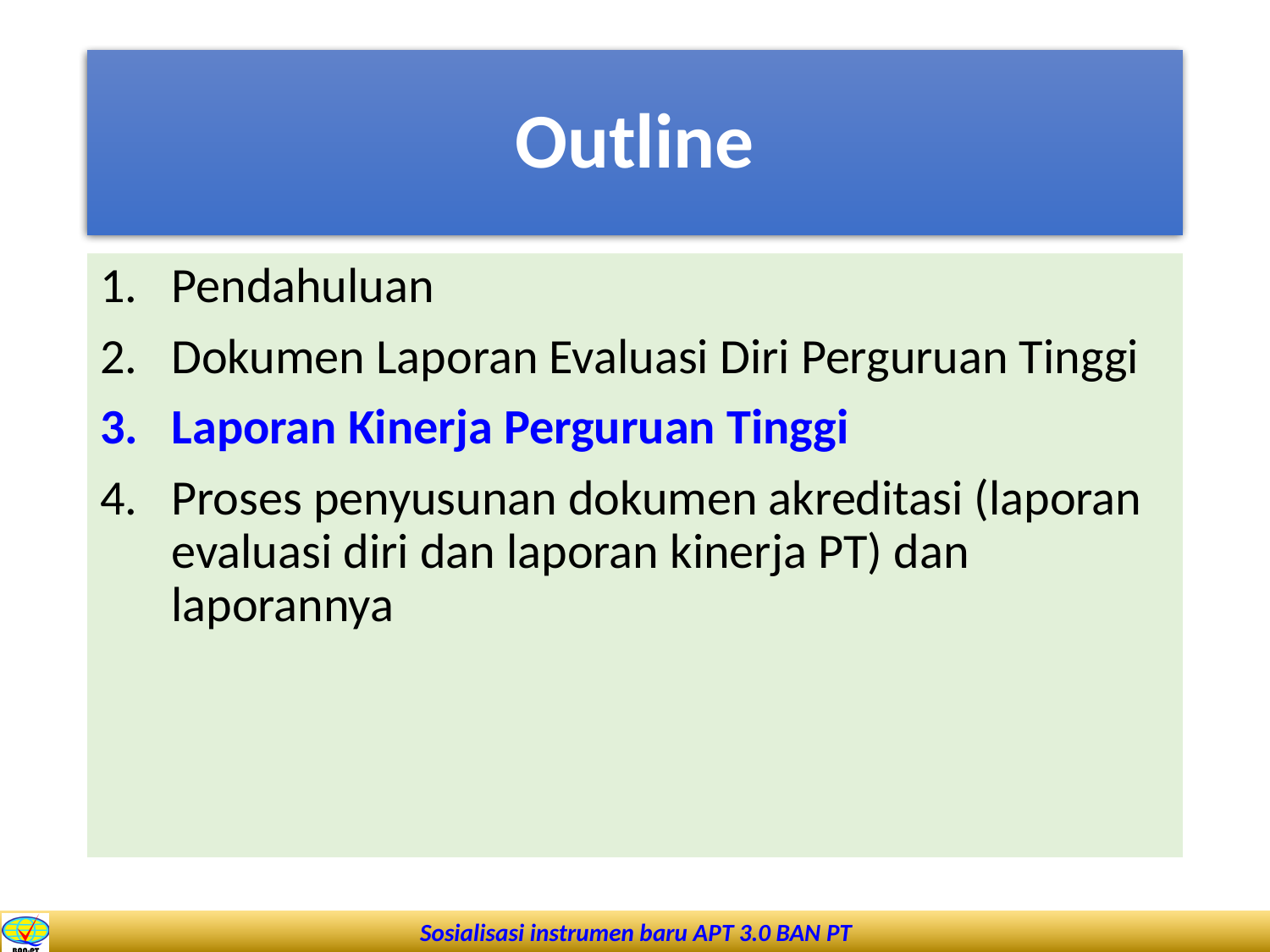

# Outline
Pendahuluan
Dokumen Laporan Evaluasi Diri Perguruan Tinggi
Laporan Kinerja Perguruan Tinggi
Proses penyusunan dokumen akreditasi (laporan evaluasi diri dan laporan kinerja PT) dan laporannya